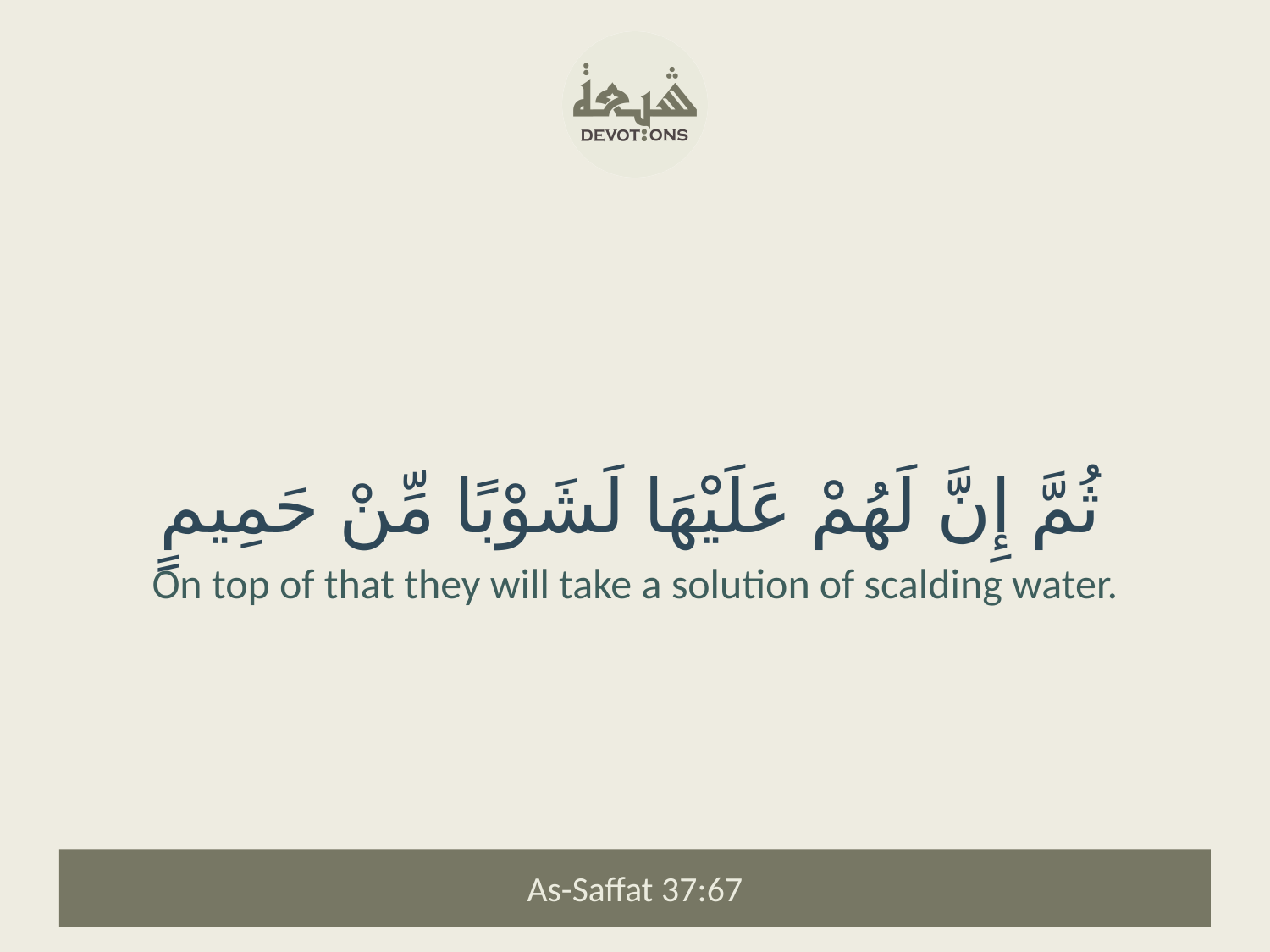

ثُمَّ إِنَّ لَهُمْ عَلَيْهَا لَشَوْبًا مِّنْ حَمِيمٍ
On top of that they will take a solution of scalding water.
As-Saffat 37:67